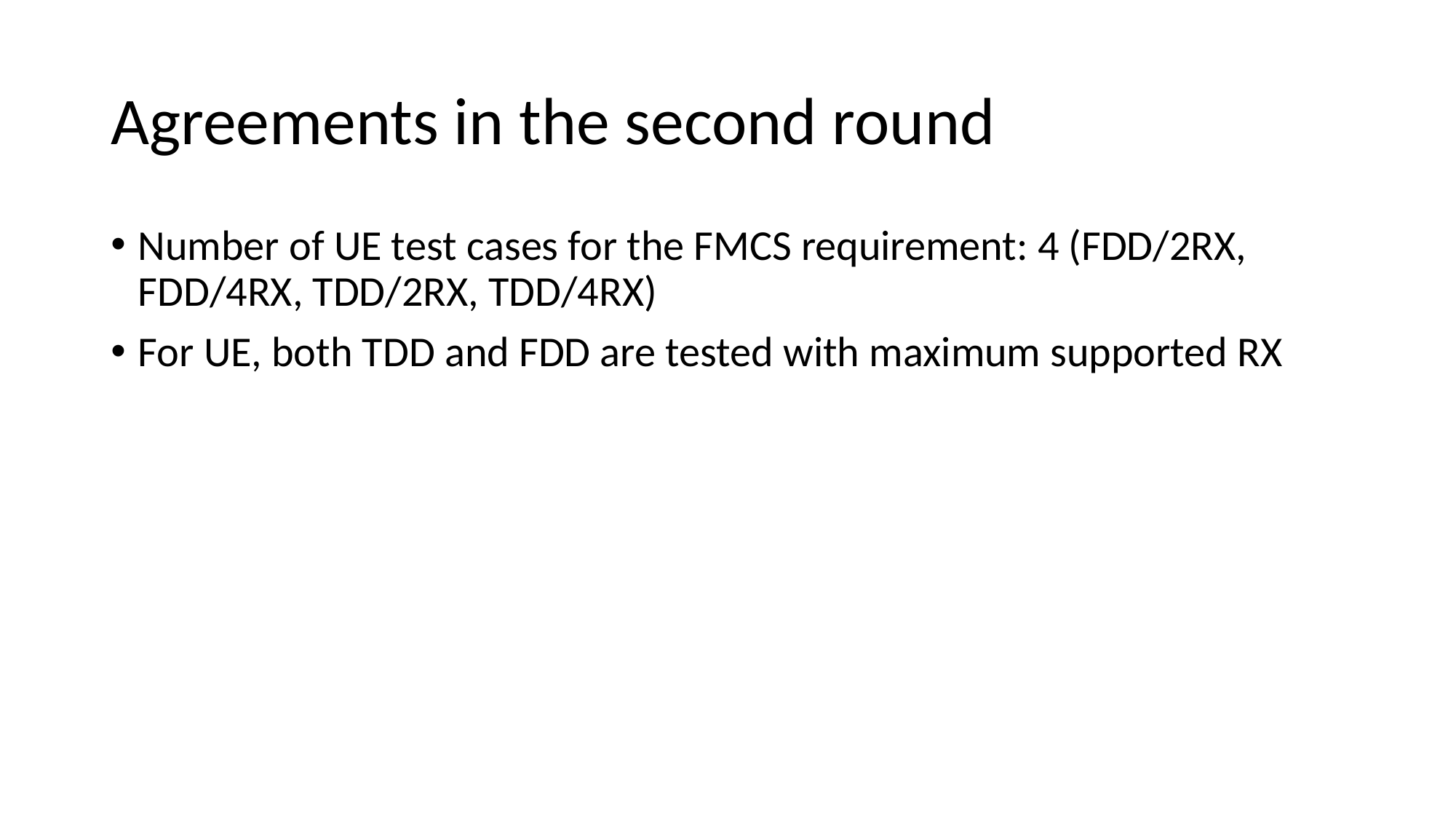

# Agreements in the second round
Number of UE test cases for the FMCS requirement: 4 (FDD/2RX, FDD/4RX, TDD/2RX, TDD/4RX)
For UE, both TDD and FDD are tested with maximum supported RX